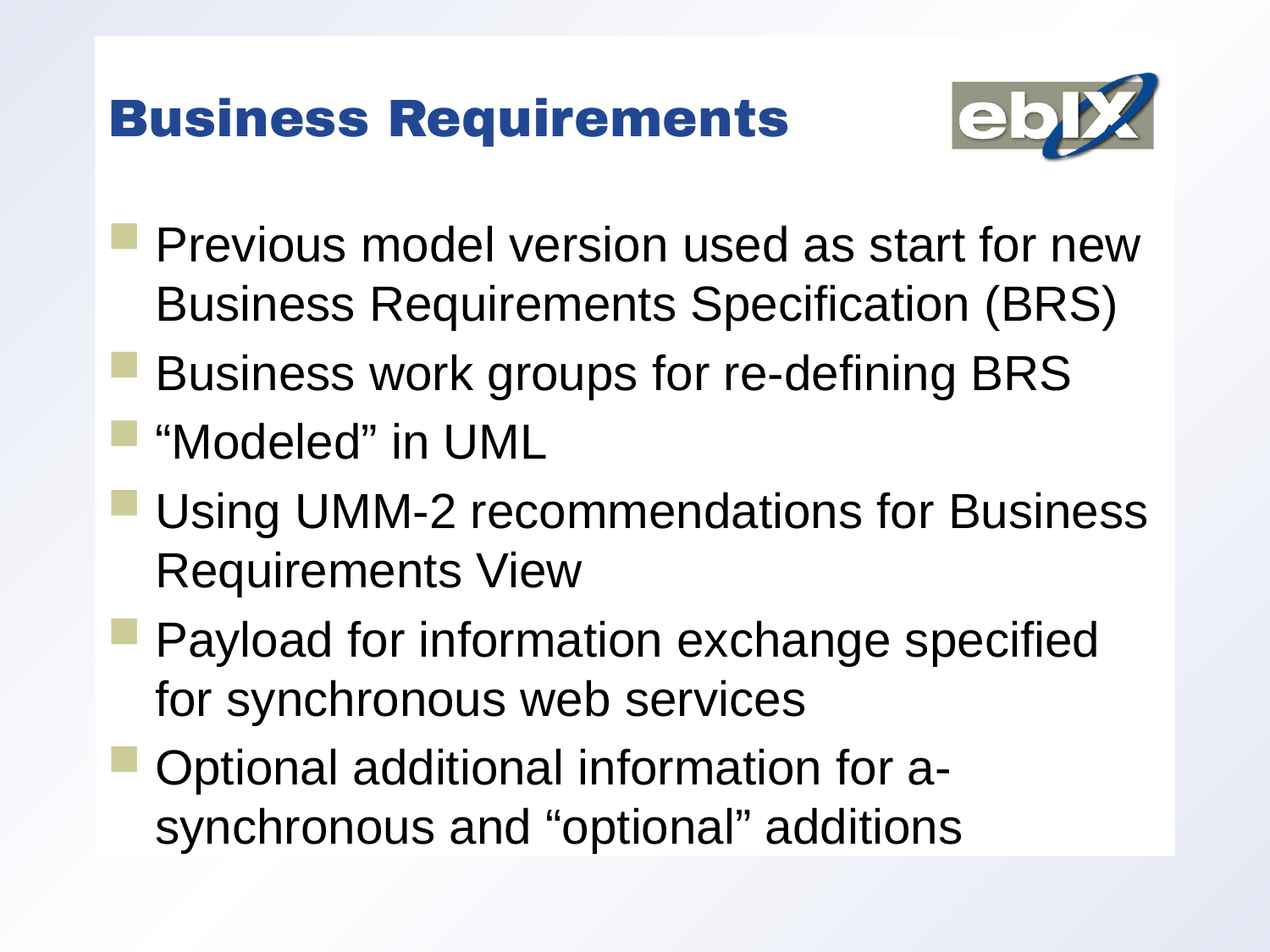

# Business Requirements
Previous model version used as start for new Business Requirements Specification (BRS)
Business work groups for re-defining BRS
“Modeled” in UML
Using UMM-2 recommendations for Business Requirements View
Payload for information exchange specified for synchronous web services
Optional additional information for a-synchronous and “optional” additions